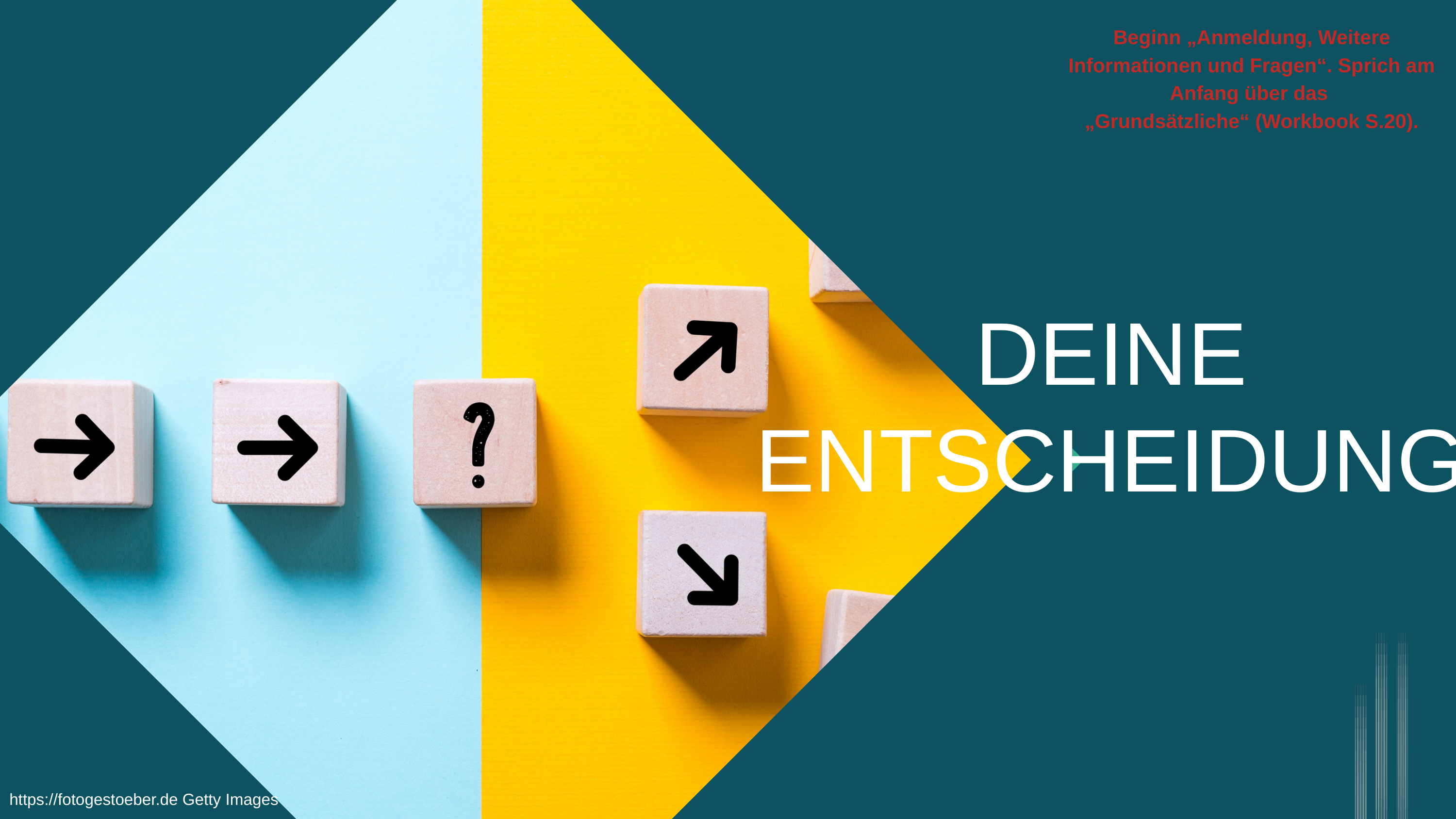

Beginn „Anmeldung, Weitere Informationen und Fragen“. Sprich am Anfang über das
„Grundsätzliche“ (Workbook S.20).

DEINE ENTSCHEIDUNG

https://fotogestoeber.de Getty Images